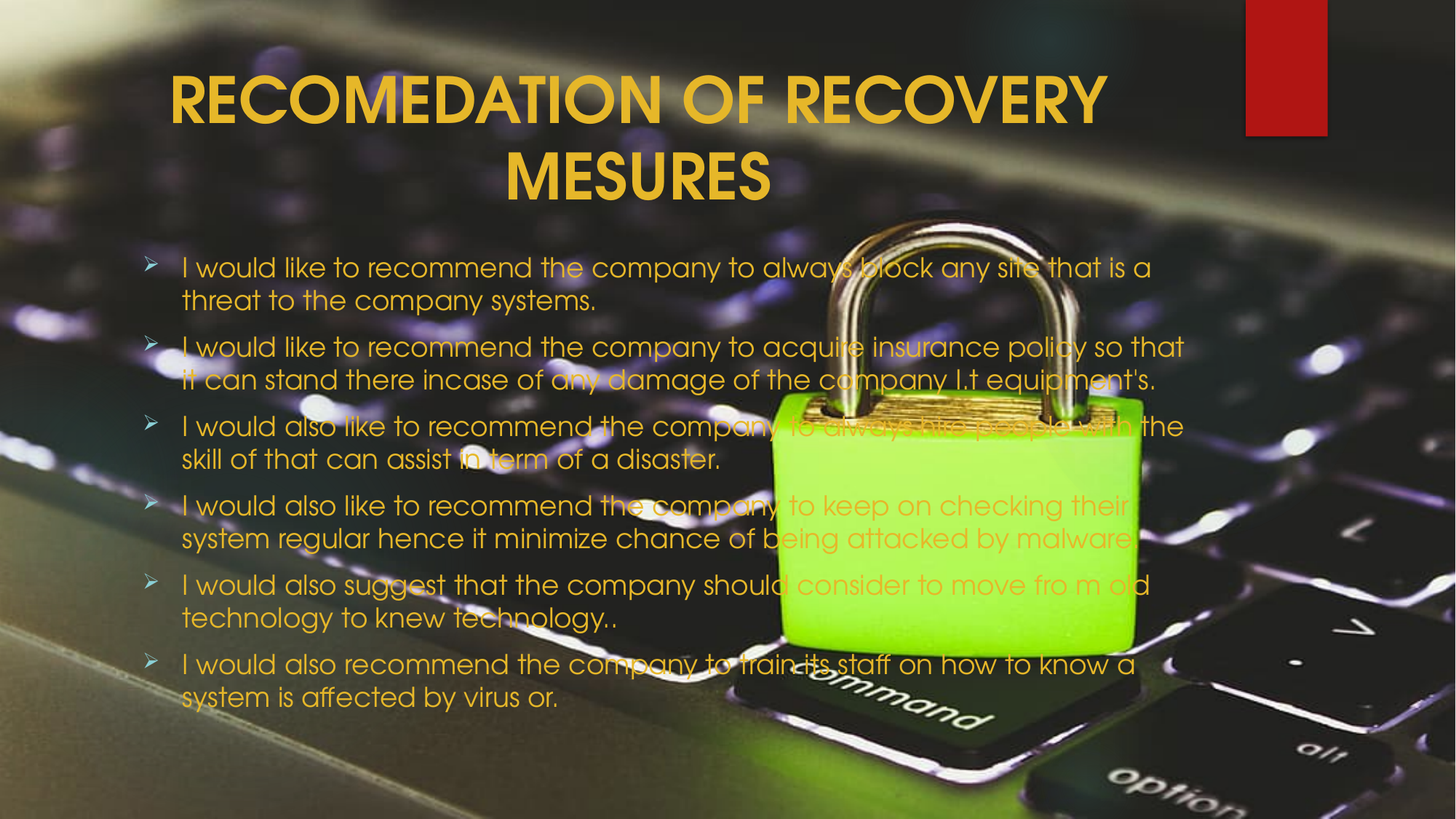

# RECOMEDATION OF RECOVERY MESURES
I would like to recommend the company to always block any site that is a threat to the company systems.
I would like to recommend the company to acquire insurance policy so that it can stand there incase of any damage of the company I.t equipment's.
I would also like to recommend the company to always hire people with the skill of that can assist in term of a disaster.
I would also like to recommend the company to keep on checking their system regular hence it minimize chance of being attacked by malware.
I would also suggest that the company should consider to move fro m old technology to knew technology..
I would also recommend the company to train its staff on how to know a system is affected by virus or.